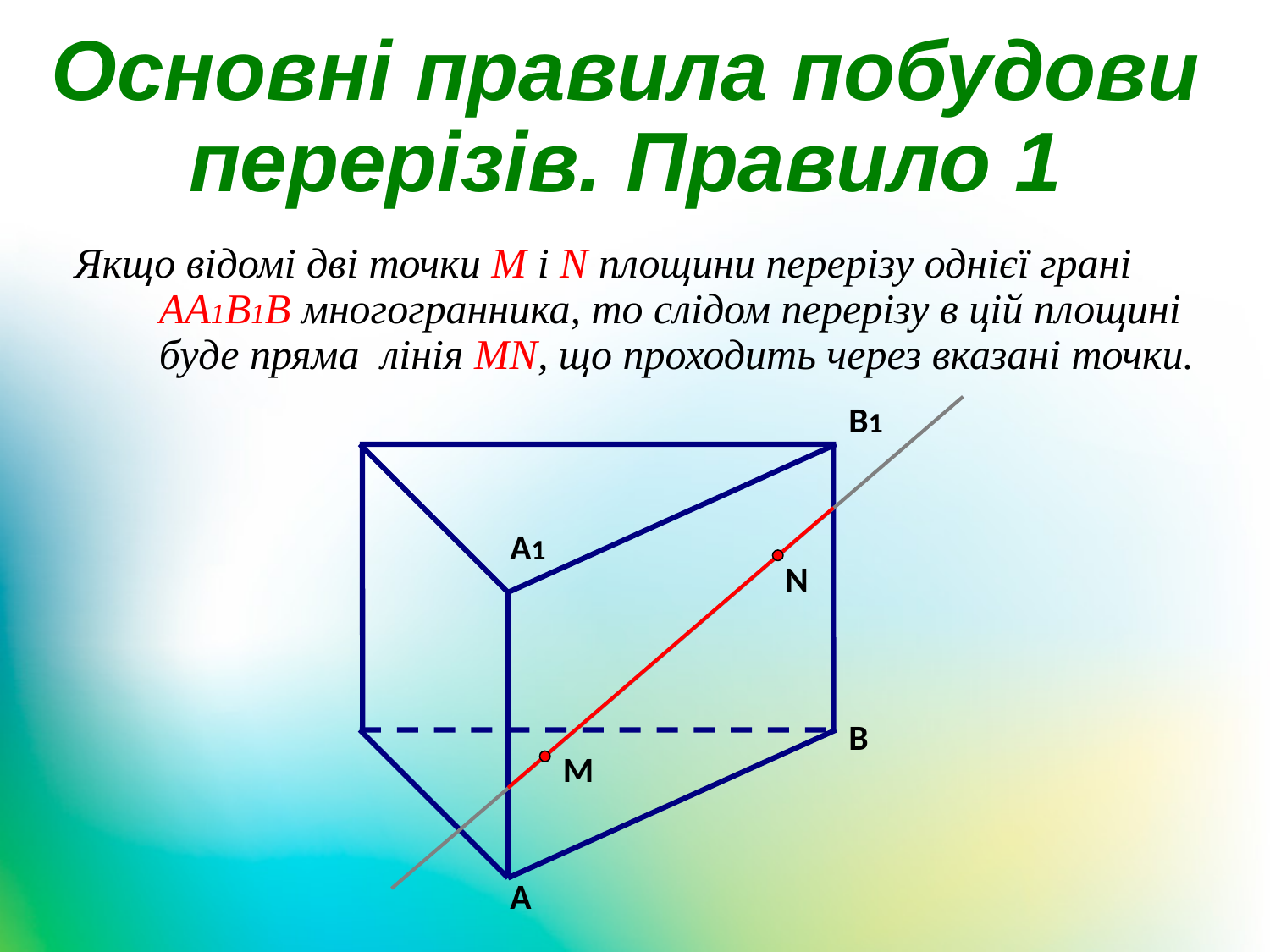

# Основні правила побудови перерізів. Правило 1
Якщо відомі дві точки M і N площини перерізу однієї грані AA1B1B многогранника, то слідом перерізу в цій площині буде пряма  лінія MN, що проходить через вказані точки.
В1

A1
N

В

М

A